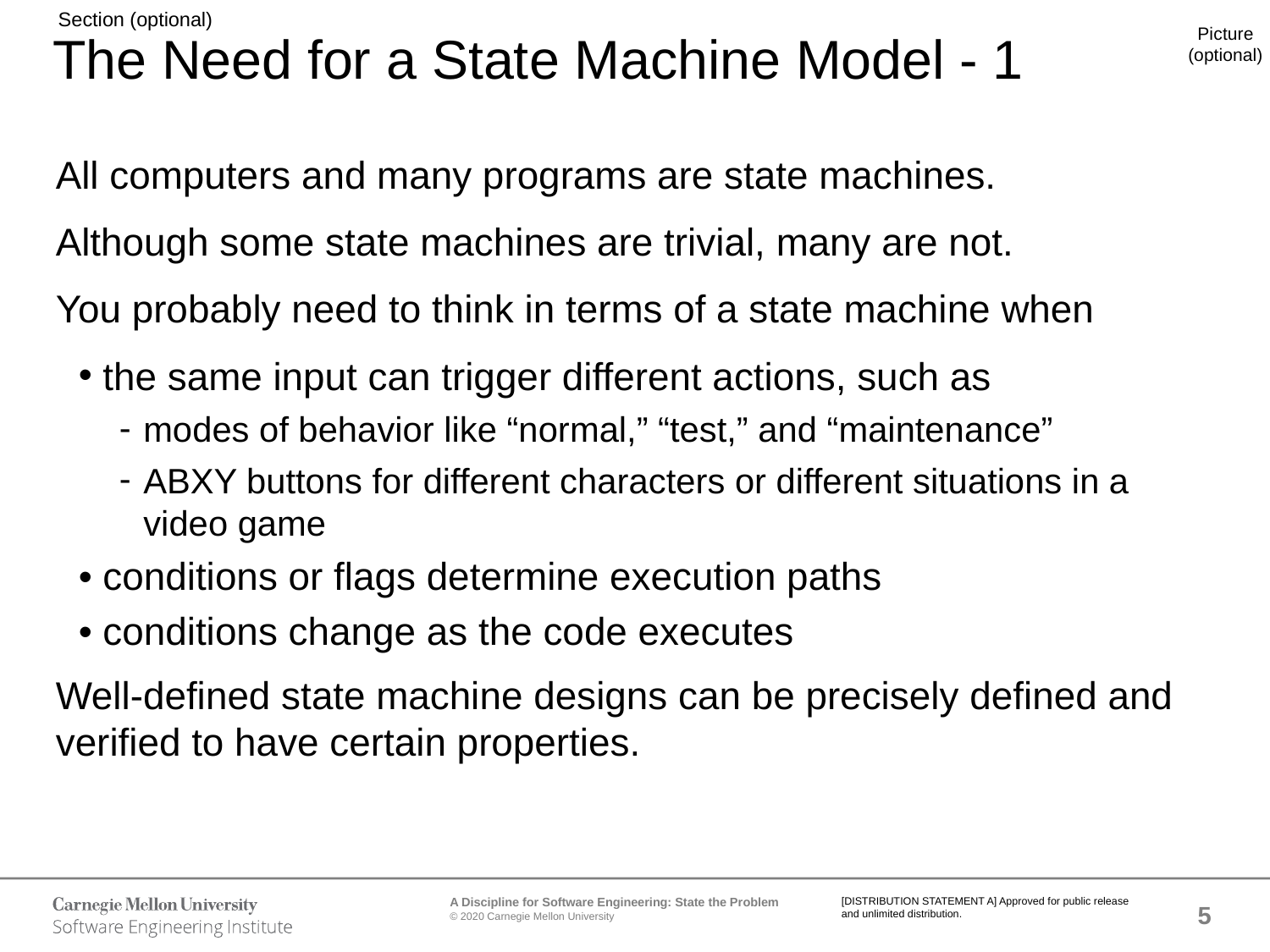

# The Need for a State Machine Model - 1
All computers and many programs are state machines.
Although some state machines are trivial, many are not.
You probably need to think in terms of a state machine when
the same input can trigger different actions, such as
modes of behavior like “normal,” “test,” and “maintenance”
ABXY buttons for different characters or different situations in a video game
•	conditions or flags determine execution paths
•	conditions change as the code executes
Well-defined state machine designs can be precisely defined and verified to have certain properties.